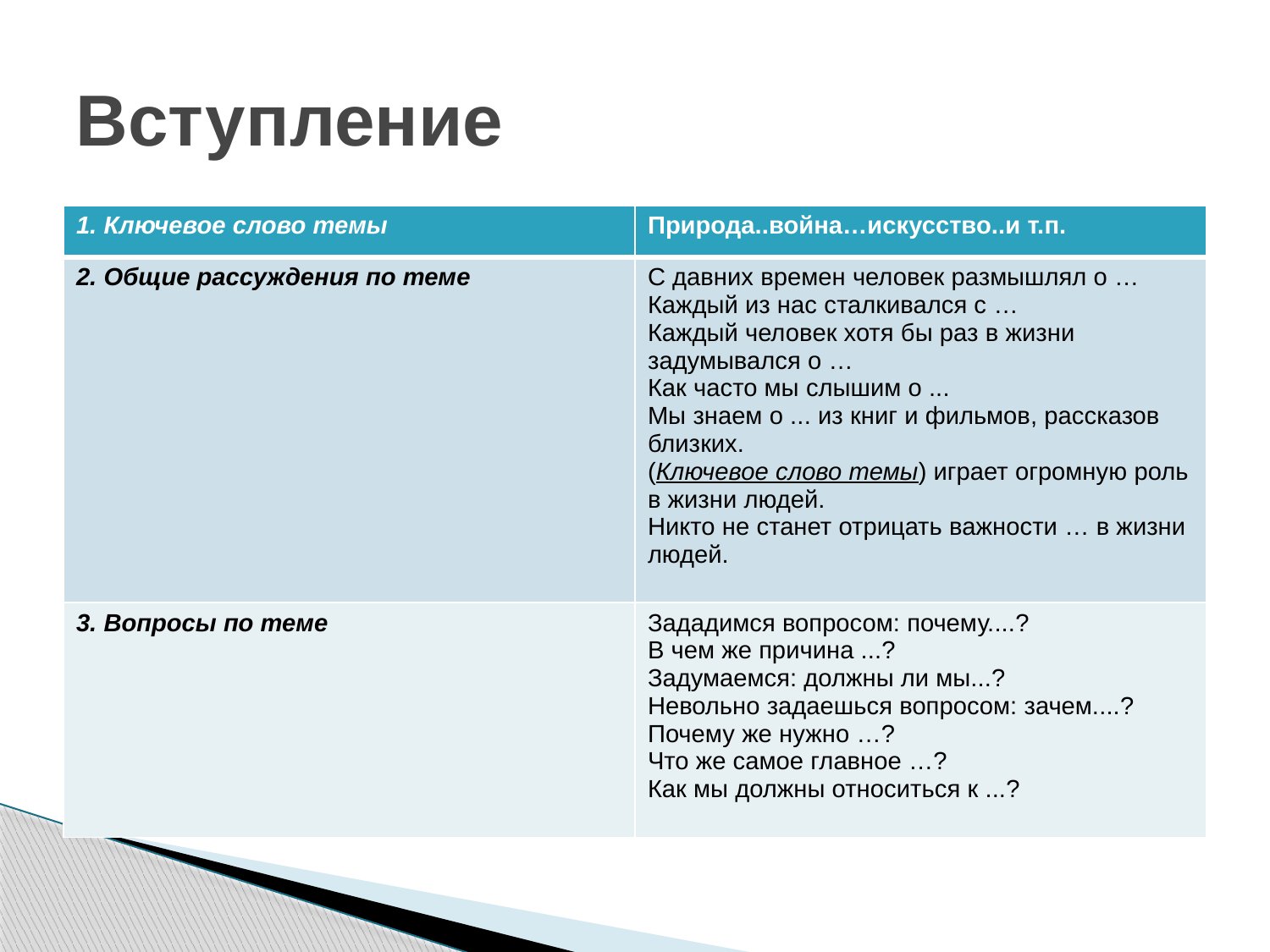

# Вступление
| 1. Ключевое слово темы | Природа..война…искусство..и т.п. |
| --- | --- |
| 2. Общие рассуждения по теме | С давних времен человек размышлял о … Каждый из нас сталкивался с … Каждый человек хотя бы раз в жизни задумывался о … Как часто мы слышим о ... Мы знаем о ... из книг и фильмов, рассказов близких. (Ключевое слово темы) играет огромную роль в жизни людей. Никто не станет отрицать важности … в жизни людей. |
| 3. Вопросы по теме | Зададимся вопросом: почему....? В чем же причина ...? Задумаемся: должны ли мы...? Невольно задаешься вопросом: зачем....? Почему же нужно …? Что же самое главное …? Как мы должны относиться к ...? |